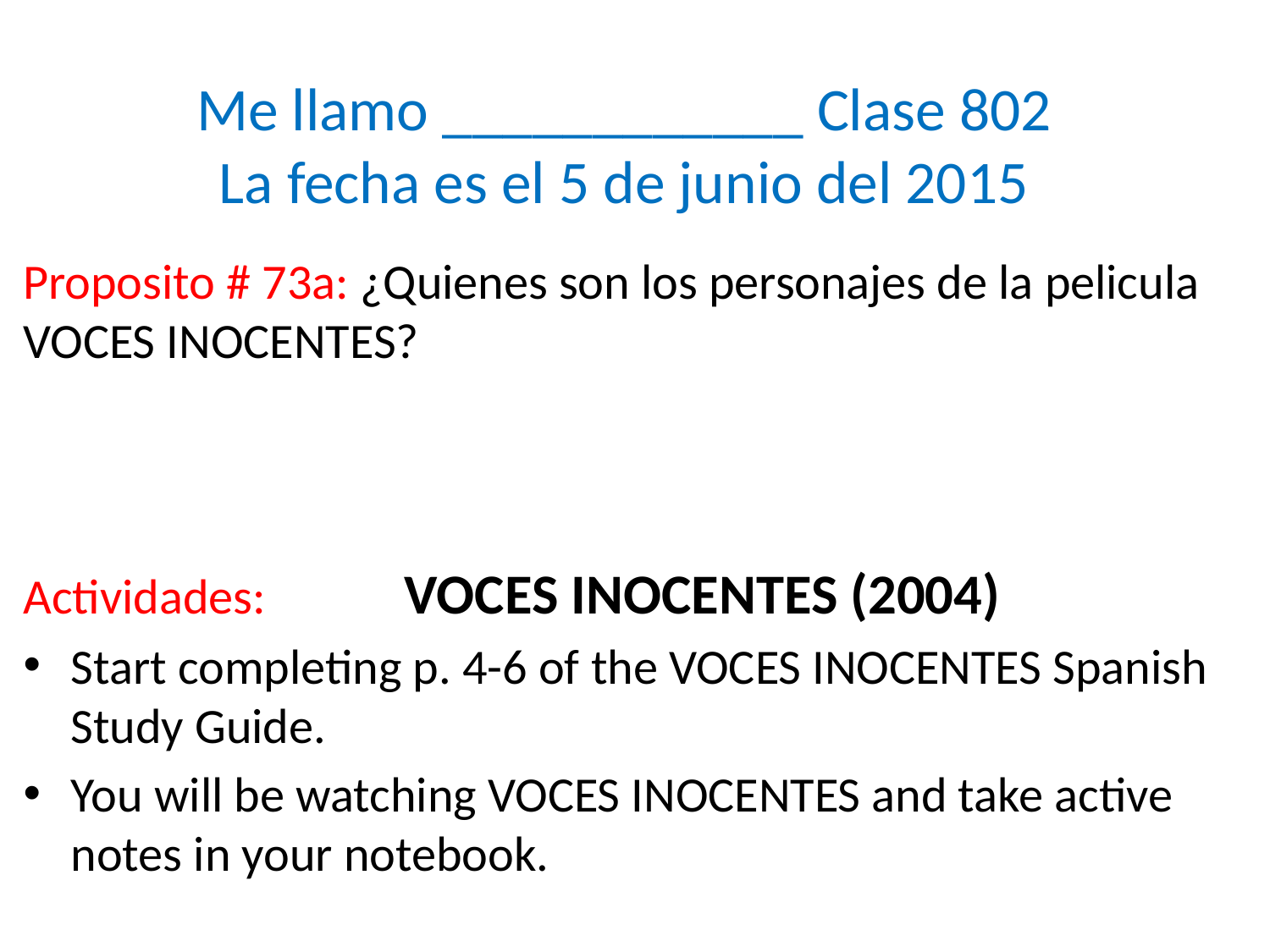

# Me llamo ____________ Clase 802 La fecha es el 5 de junio del 2015
Proposito # 73a: ¿Quienes son los personajes de la pelicula VOCES INOCENTES?
Actividades: 	VOCES INOCENTES (2004)
Start completing p. 4-6 of the VOCES INOCENTES Spanish Study Guide.
You will be watching VOCES INOCENTES and take active notes in your notebook.

Tarea # 73a: Finish p.4-6 (#5.2)  of the VOCES INOCENTES Spanish Study Guide.